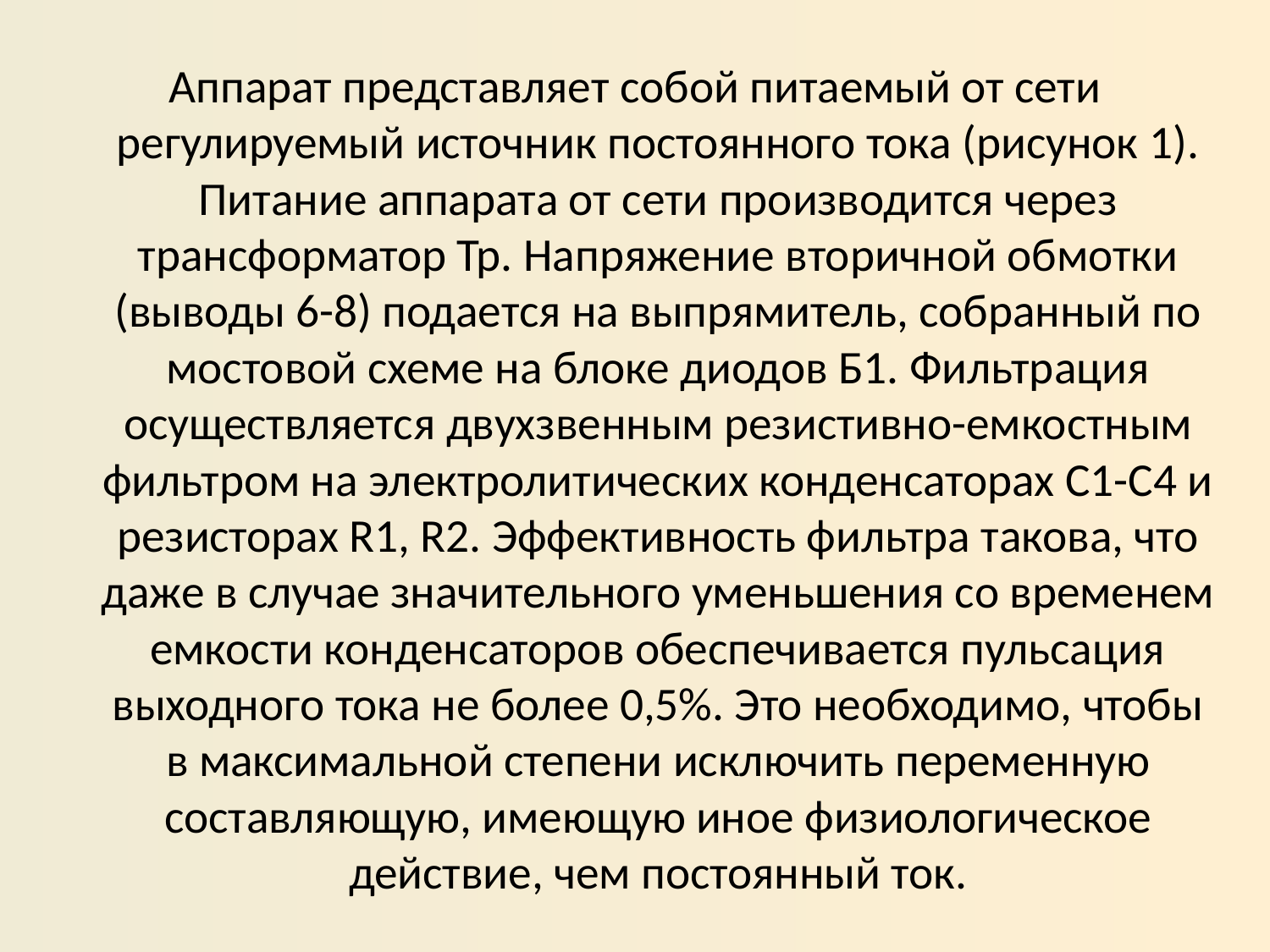

#
Аппарат представляет собой питаемый от сети регулируемый источник постоянного тока (рисунок 1). Питание аппарата от сети производится через трансформатор Тр. Напряжение вторичной обмотки (выводы 6-8) подается на выпрямитель, собранный по мостовой схеме на блоке диодов Б1. Фильтрация осуществляется двухзвенным резистивно-емкостным фильтром на электролитических конденсаторах С1-С4 и резисторах R1, R2. Эффективность фильтра такова, что даже в случае значительного уменьшения со временем емкости конденсаторов обеспечивается пульсация выходного тока не более 0,5%. Это необходимо, чтобы в максимальной степени исключить переменную составляющую, имеющую иное физиологическое действие, чем постоянный ток.